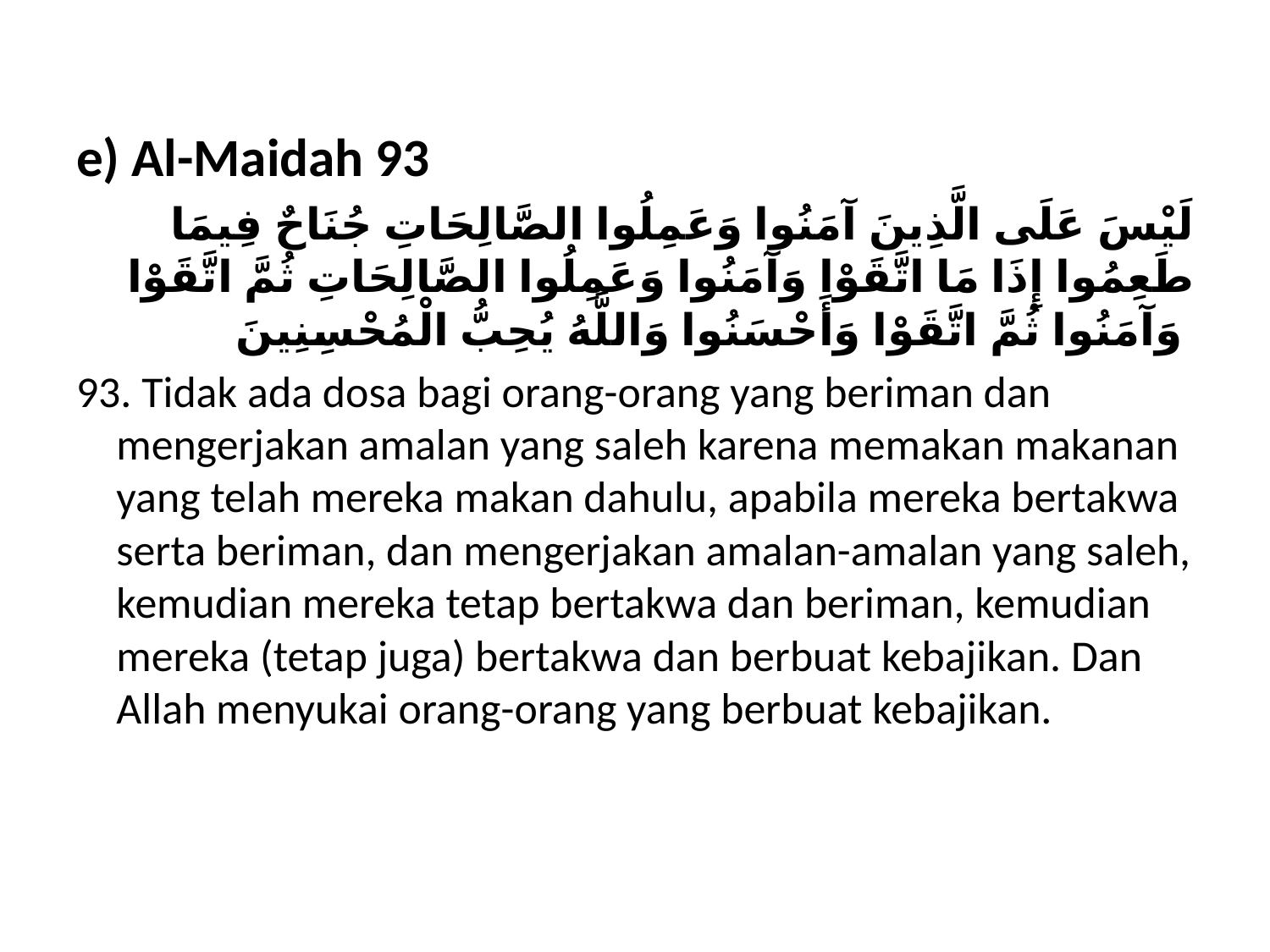

e) Al-Maidah 93
 لَيْسَ عَلَى الَّذِينَ آمَنُوا وَعَمِلُوا الصَّالِحَاتِ جُنَاحٌ فِيمَا طَعِمُوا إِذَا مَا اتَّقَوْا وَآمَنُوا وَعَمِلُوا الصَّالِحَاتِ ثُمَّ اتَّقَوْا وَآمَنُوا ثُمَّ اتَّقَوْا وَأَحْسَنُوا وَاللَّهُ يُحِبُّ الْمُحْسِنِينَ
93. Tidak ada dosa bagi orang-orang yang beriman dan mengerjakan amalan yang saleh karena memakan makanan yang telah mereka makan dahulu, apabila mereka bertakwa serta beriman, dan mengerjakan amalan-amalan yang saleh, kemudian mereka tetap bertakwa dan beriman, kemudian mereka (tetap juga) bertakwa dan berbuat kebajikan. Dan Allah menyukai orang-orang yang berbuat kebajikan.